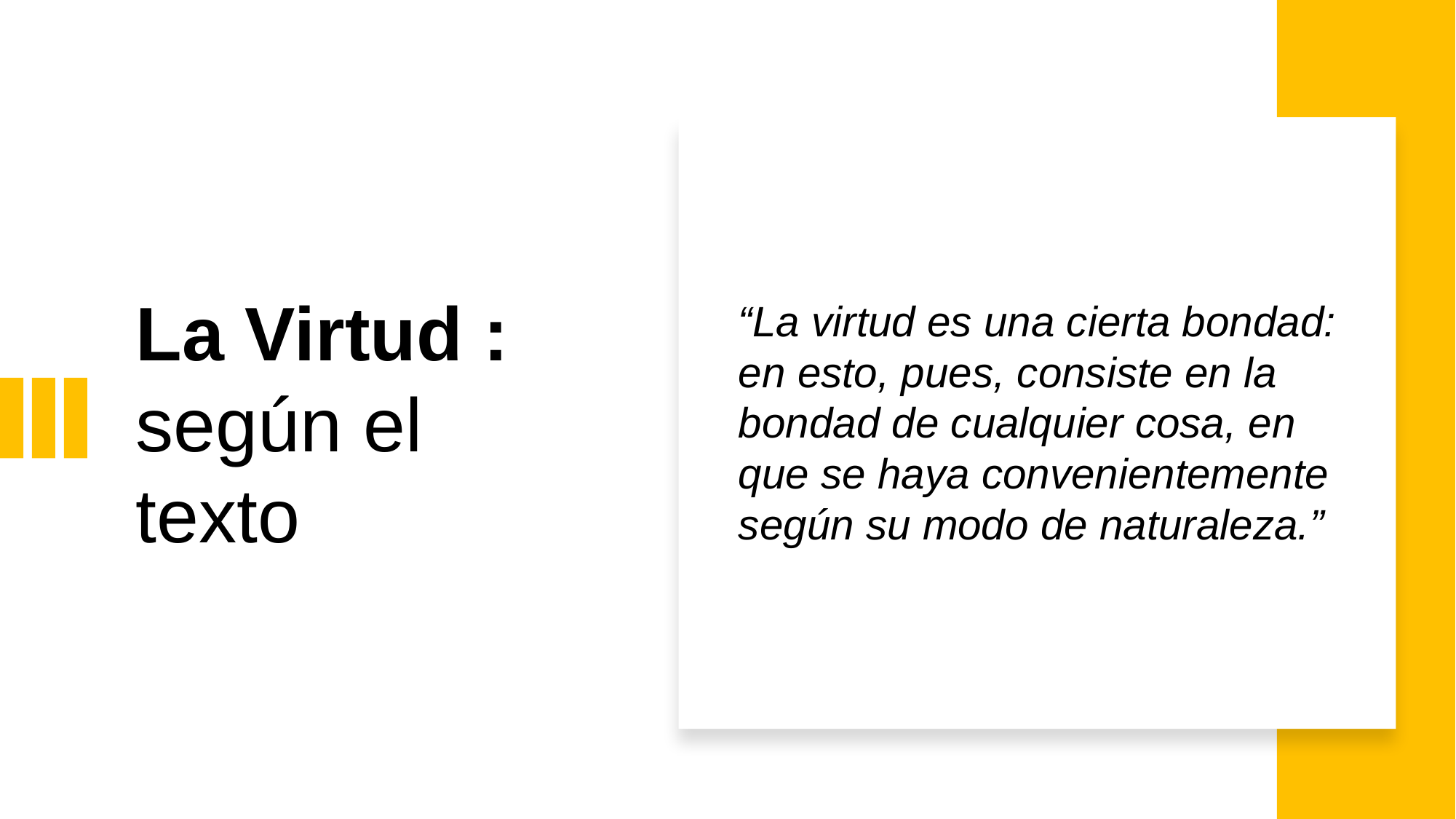

# La Virtud : según el texto
“La virtud es una cierta bondad: en esto, pues, consiste en la bondad de cualquier cosa, en que se haya convenientemente según su modo de naturaleza.”